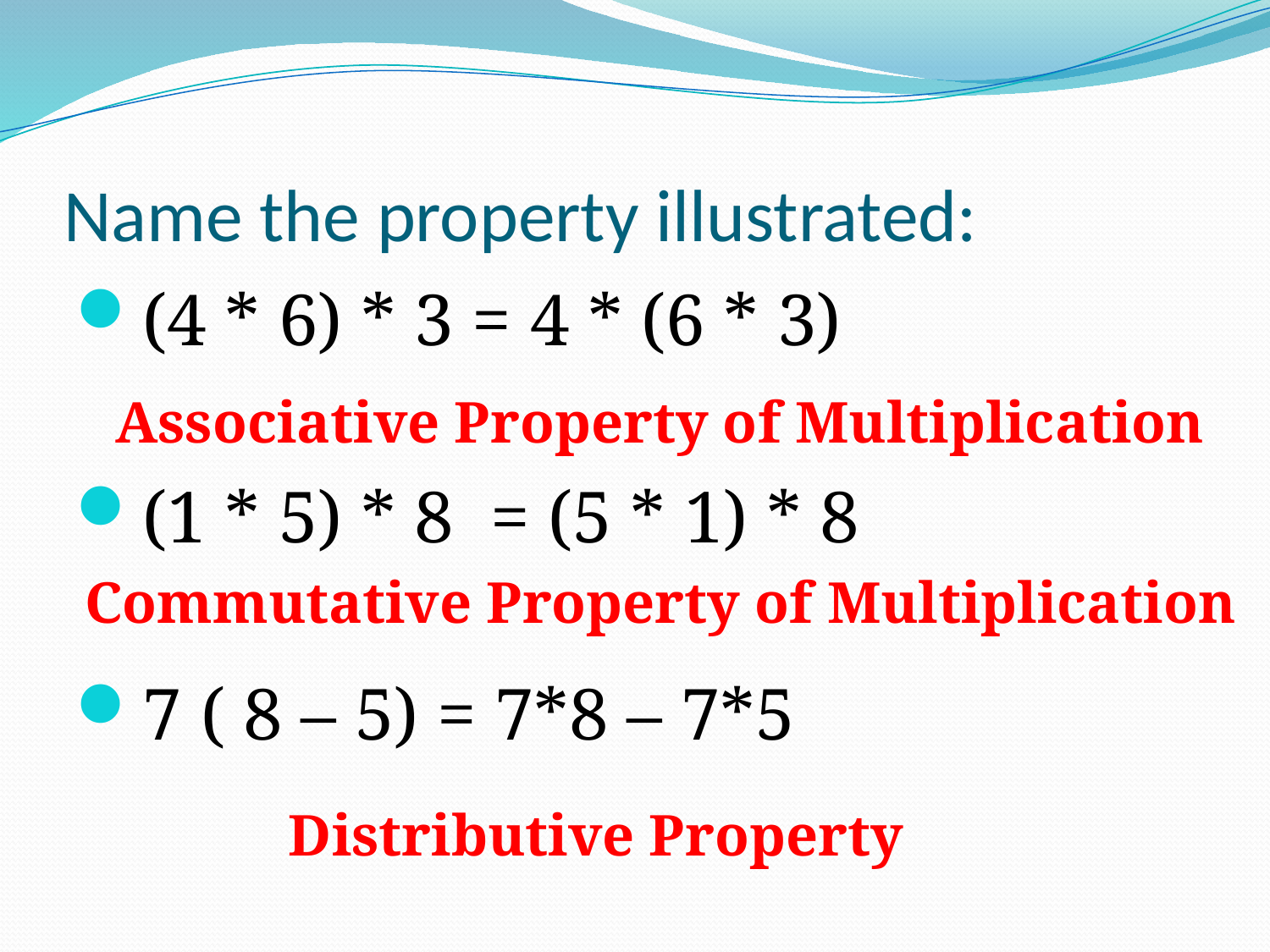

# Name the property illustrated:
(4 * 6) * 3 = 4 * (6 * 3)

(1 * 5) * 8  = (5 * 1) * 8

7 ( 8 – 5) = 7*8 – 7*5
Associative Property of Multiplication
Commutative Property of Multiplication
Distributive Property